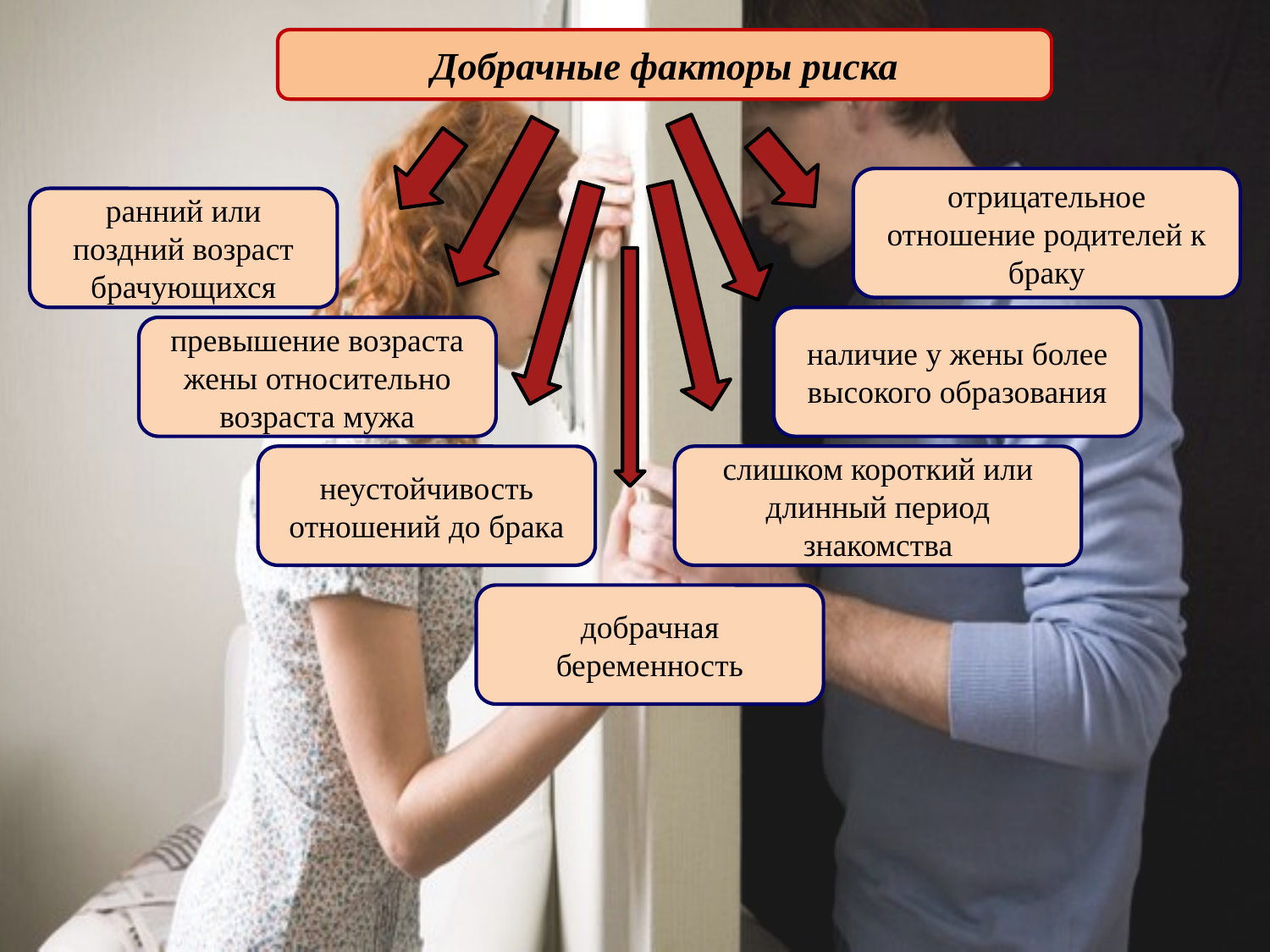

Добрачные факторы риска

отрицательное отношение родителей к браку

ранний или поздний возраст брачующихся

наличие у жены более высокого образования
превышение возраста жены относительно возраста мужа
неустойчивость отношений до брака
слишком короткий или длинный период знакомства
добрачная беременность